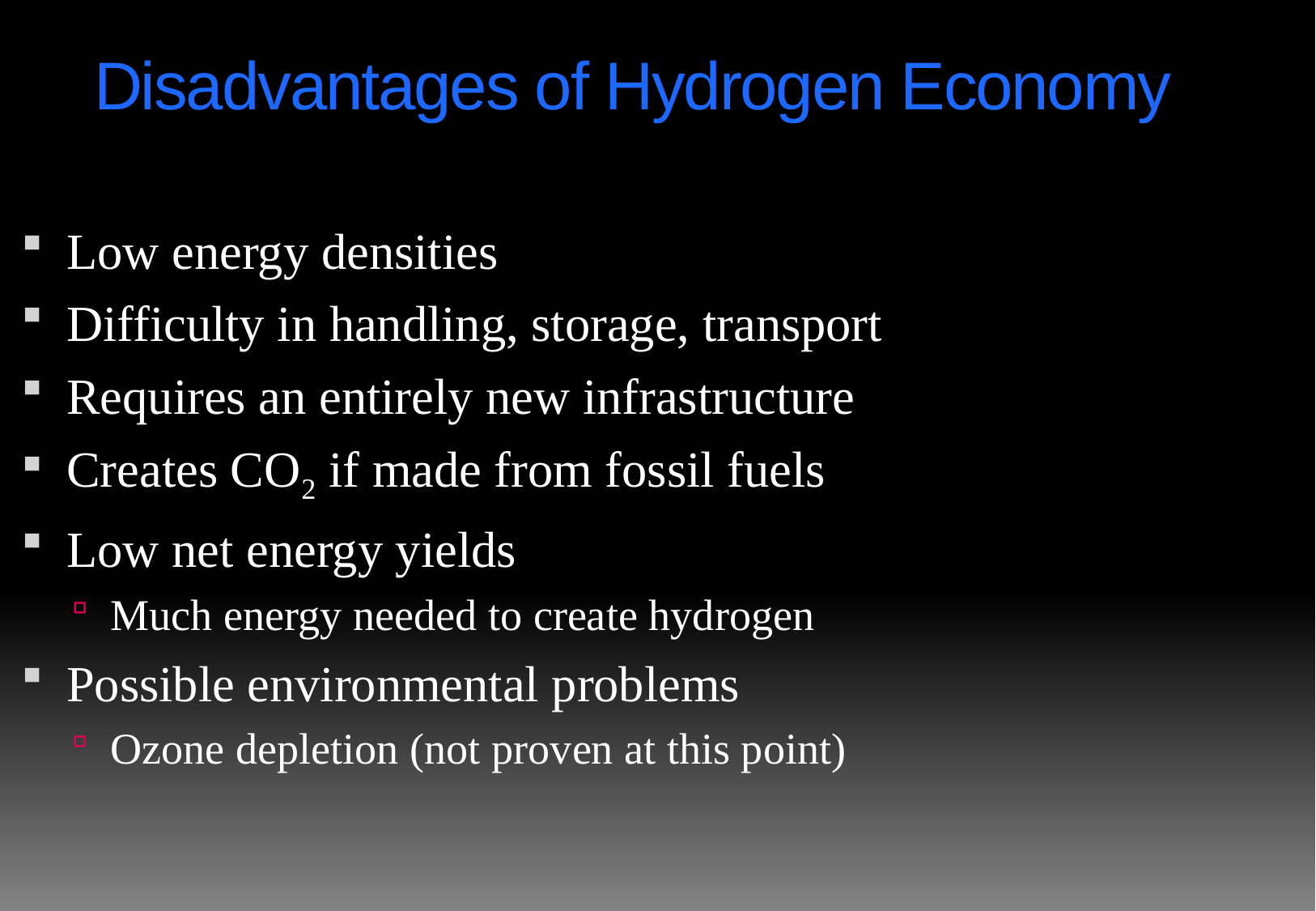

Disadvantages of Hydrogen Economy
Low energy densities
Difficulty in handling, storage, transport
Requires an entirely new infrastructure
Creates CO2 if made from fossil fuels
Low net energy yields
Much energy needed to create hydrogen
Possible environmental problems
Ozone depletion (not proven at this point)